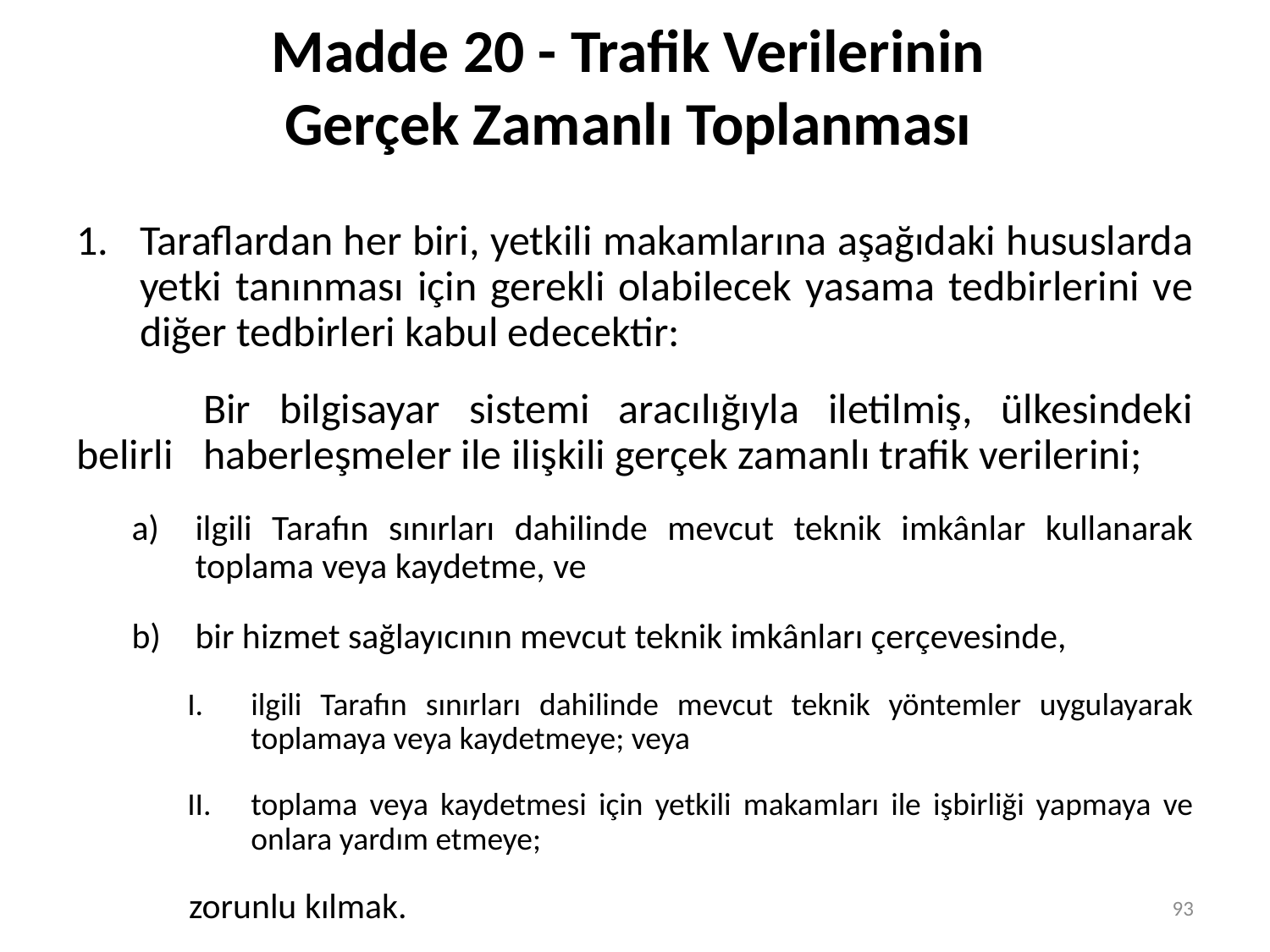

# Madde 20 - Trafik Verilerinin Gerçek Zamanlı Toplanması
Taraflardan her biri, yetkili makamlarına aşağıdaki hususlarda yetki tanınması için gerekli olabilecek yasama tedbirlerini ve diğer tedbirleri kabul edecektir:
	Bir bilgisayar sistemi aracılığıyla iletilmiş, ülkesindeki belirli 	haberleşmeler ile ilişkili gerçek zamanlı trafik verilerini;
ilgili Tarafın sınırları dahilinde mevcut teknik imkânlar kullanarak toplama veya kaydetme, ve
bir hizmet sağlayıcının mevcut teknik imkânları çerçevesinde,
ilgili Tarafın sınırları dahilinde mevcut teknik yöntemler uygulayarak toplamaya veya kaydetmeye; veya
toplama veya kaydetmesi için yetkili makamları ile işbirliği yapmaya ve onlara yardım etmeye;
zorunlu kılmak.
93